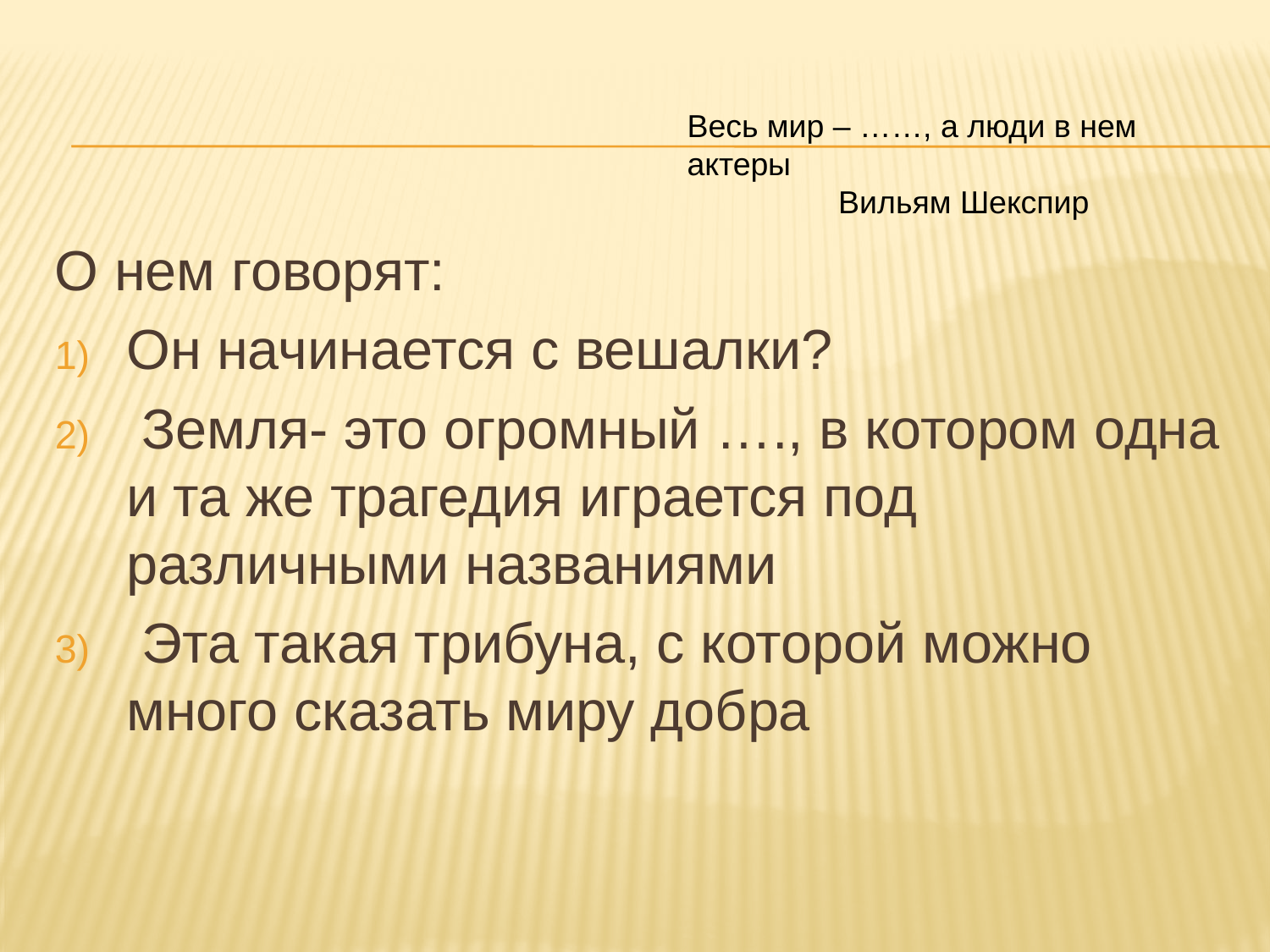

Весь мир – ……, а люди в нем актеры
                 Вильям Шекспир
О нем говорят:
Он начинается с вешалки?
 Земля- это огромный …., в котором одна и та же трагедия играется под различными названиями
 Эта такая трибуна, с которой можно много сказать миру добра